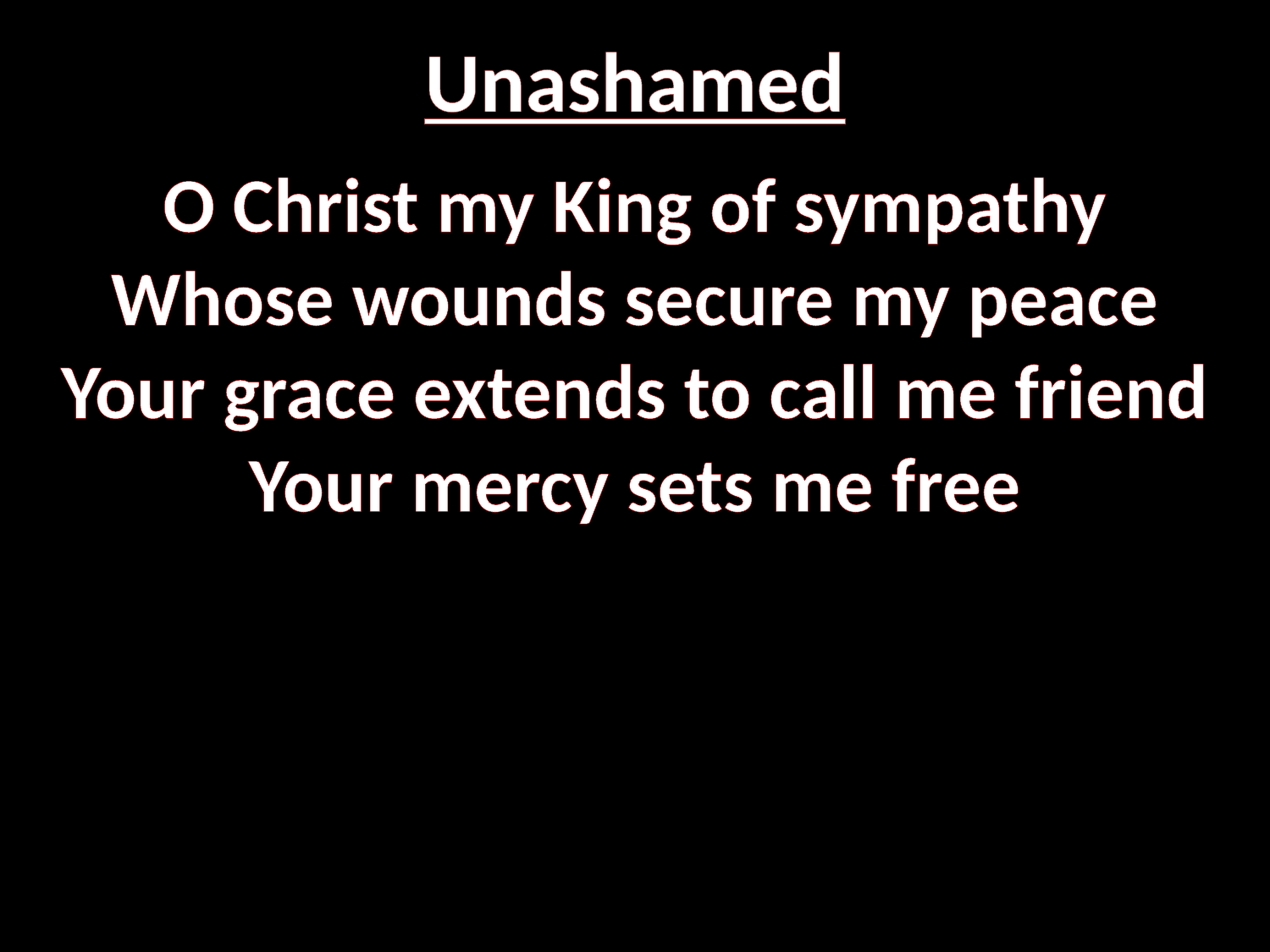

# Unashamed
O Christ my King of sympathy
Whose wounds secure my peace
Your grace extends to call me friend
Your mercy sets me free